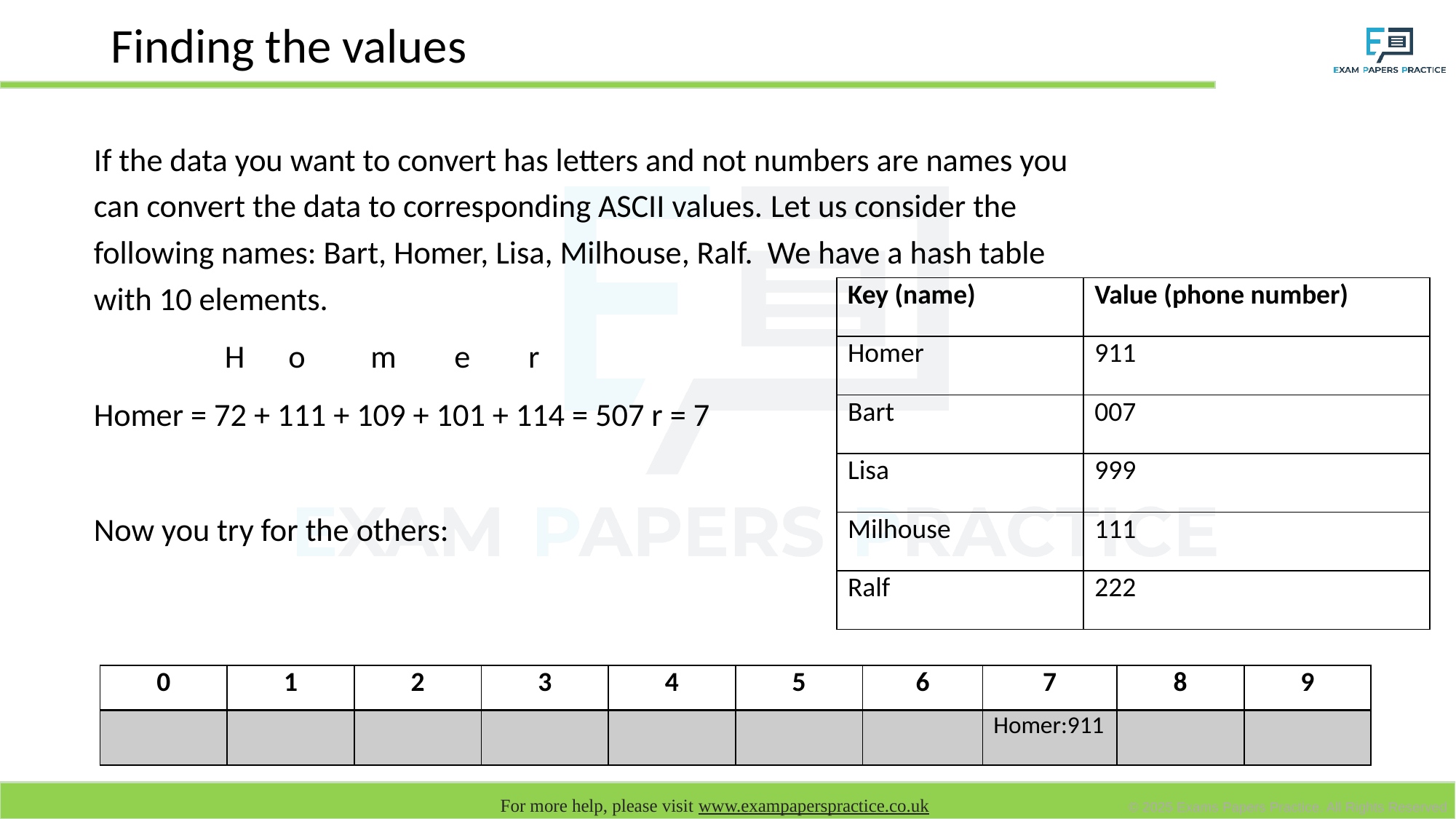

# Finding the values
If the data you want to convert has letters and not numbers are names you can convert the data to corresponding ASCII values. Let us consider the following names: Bart, Homer, Lisa, Milhouse, Ralf.  We have a hash table with 10 elements.
                  H      o         m        e        r
Homer = 72 + 111 + 109 + 101 + 114 = 507 r = 7

Now you try for the others:

| Key (name) | Value (phone number) |
| --- | --- |
| Homer | 911 |
| Bart | 007 |
| Lisa | 999 |
| Milhouse | 111 |
| Ralf | 222 |
| 0 | 1 | 2 | 3 | 4 | 5 | 6 | 7 | 8 | 9 |
| --- | --- | --- | --- | --- | --- | --- | --- | --- | --- |
|  |  |  |  |  |  |  | Homer:911 |  |  |